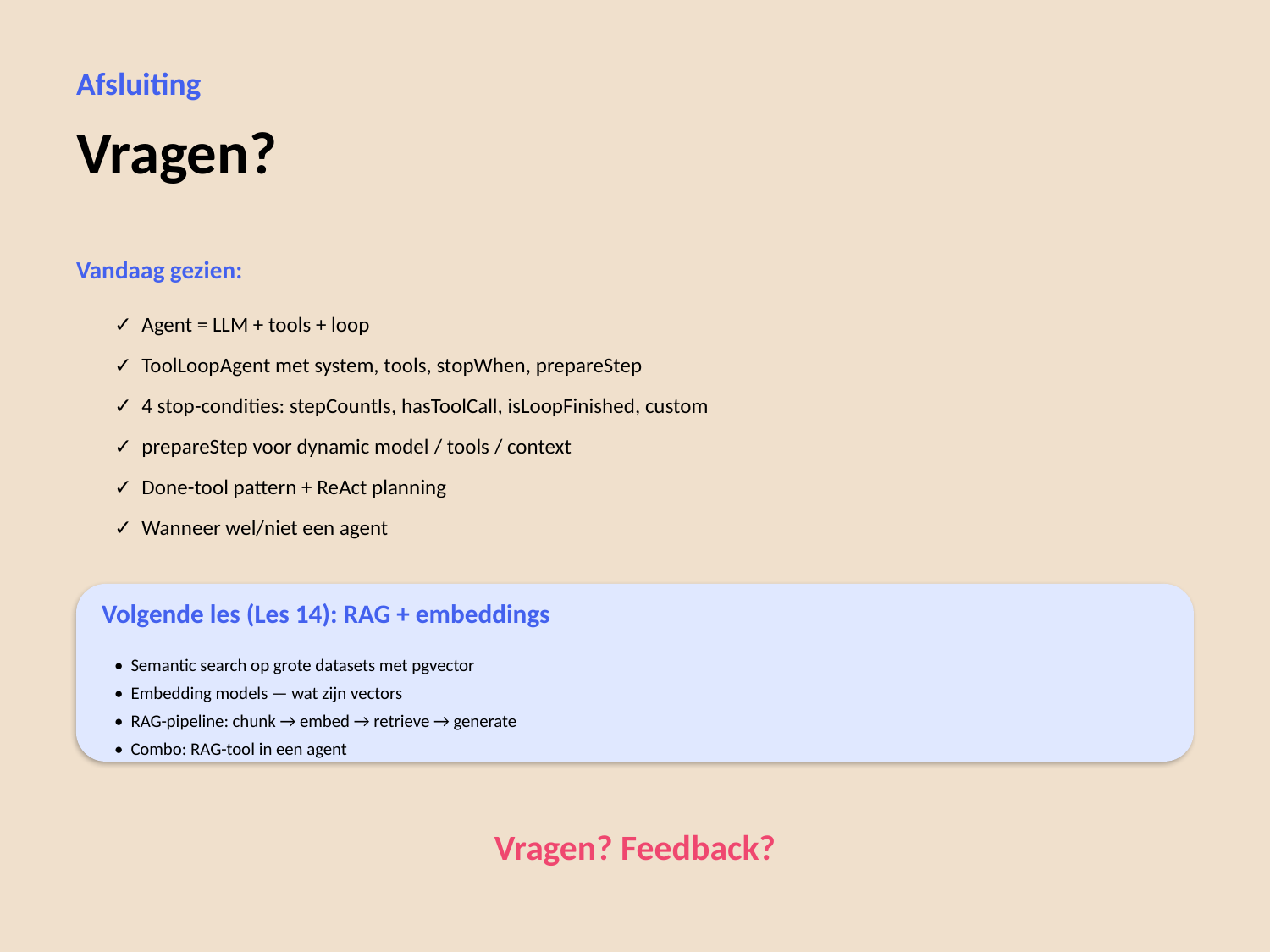

Afsluiting
Vragen?
Vandaag gezien:
✓  Agent = LLM + tools + loop
✓  ToolLoopAgent met system, tools, stopWhen, prepareStep
✓  4 stop-condities: stepCountIs, hasToolCall, isLoopFinished, custom
✓  prepareStep voor dynamic model / tools / context
✓  Done-tool pattern + ReAct planning
✓  Wanneer wel/niet een agent

Volgende les (Les 14): RAG + embeddings
•  Semantic search op grote datasets met pgvector
•  Embedding models — wat zijn vectors
•  RAG-pipeline: chunk → embed → retrieve → generate
•  Combo: RAG-tool in een agent
Vragen? Feedback?